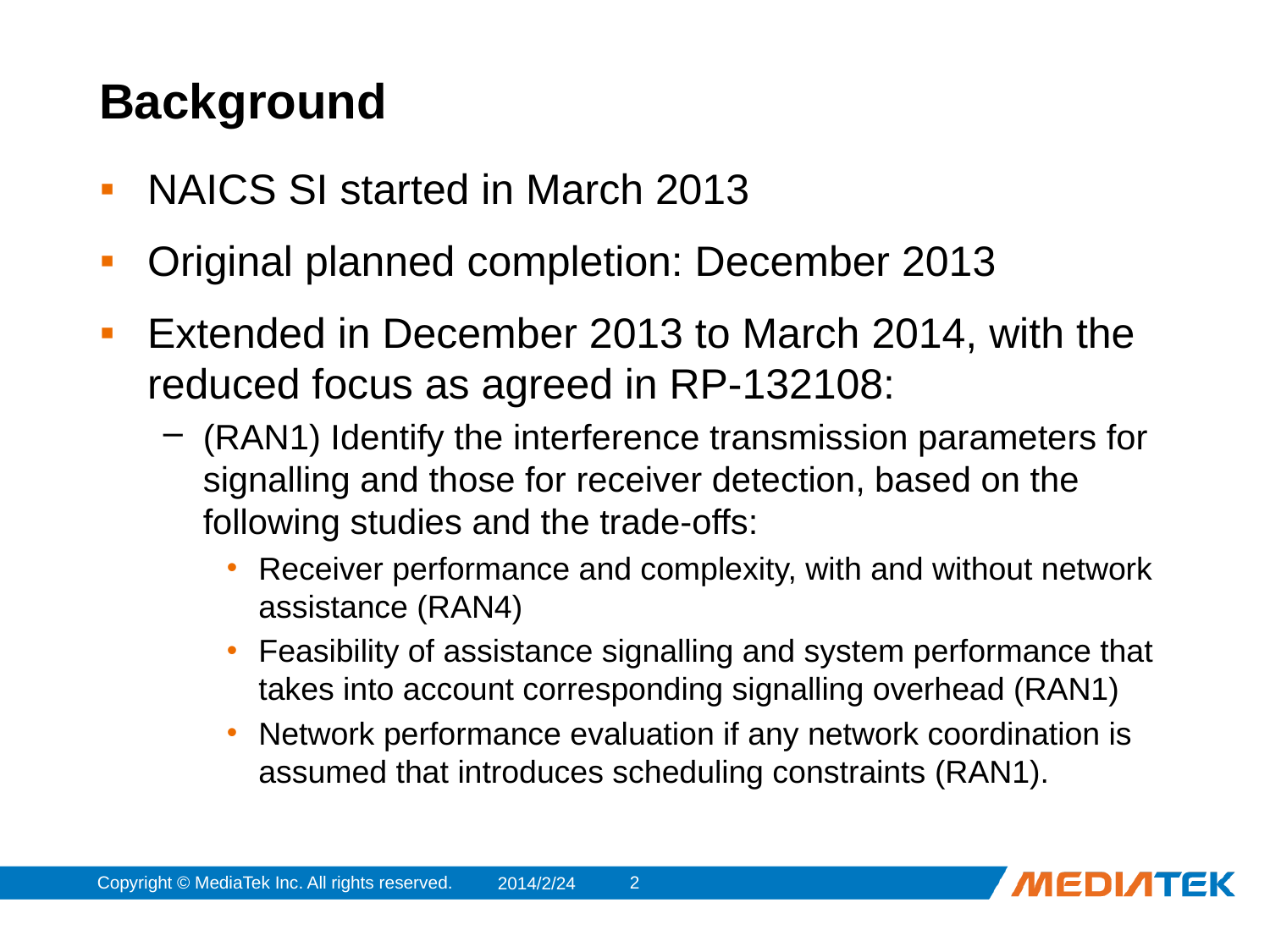

# Background
NAICS SI started in March 2013
Original planned completion: December 2013
Extended in December 2013 to March 2014, with the reduced focus as agreed in RP-132108:
(RAN1) Identify the interference transmission parameters for signalling and those for receiver detection, based on the following studies and the trade-offs:
Receiver performance and complexity, with and without network assistance (RAN4)
Feasibility of assistance signalling and system performance that takes into account corresponding signalling overhead (RAN1)
Network performance evaluation if any network coordination is assumed that introduces scheduling constraints (RAN1).
Copyright © MediaTek Inc. All rights reserved.
2
2014/2/24